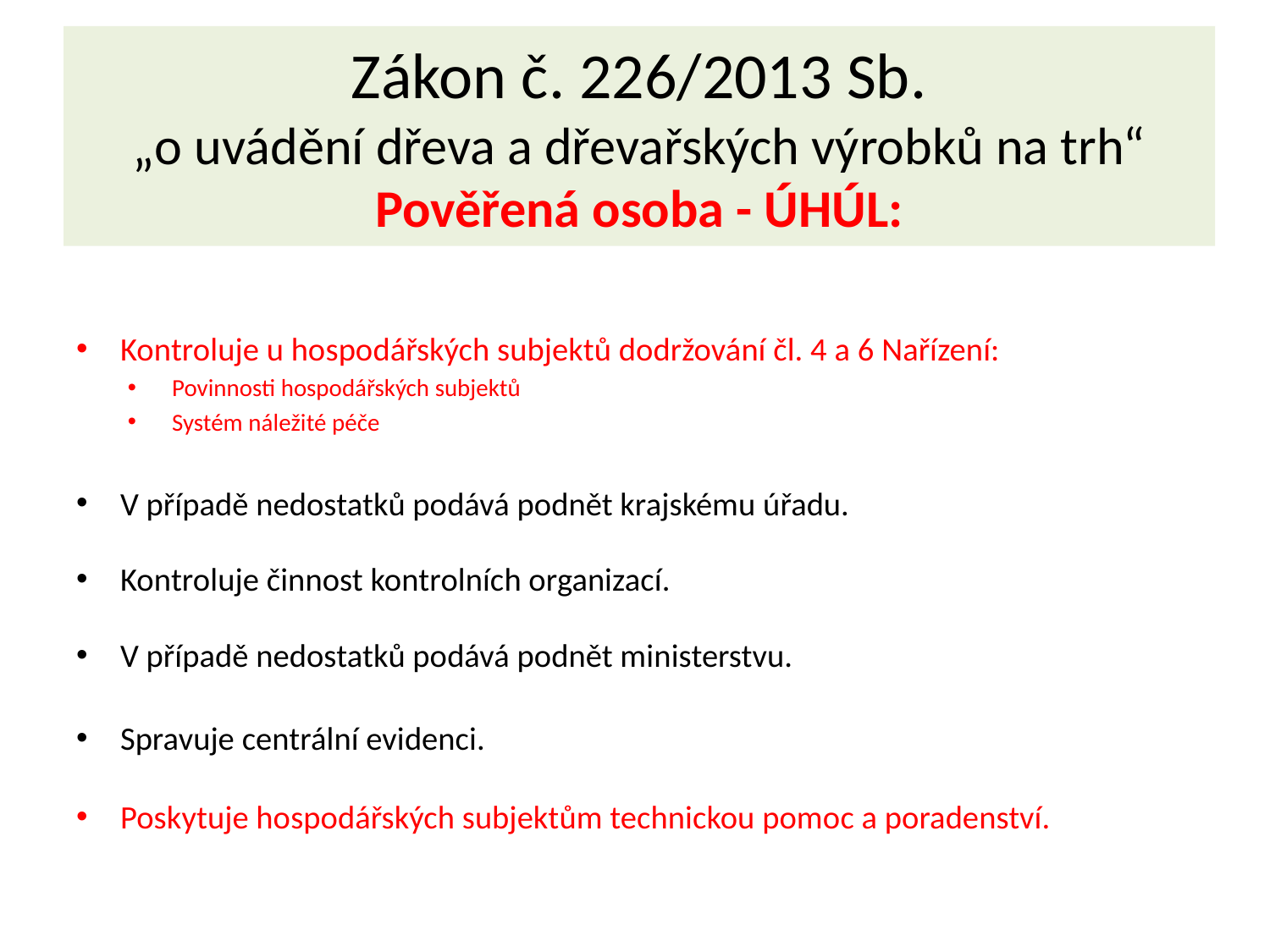

# Zákon č. 226/2013 Sb. „o uvádění dřeva a dřevařských výrobků na trh“ Pověřená osoba - ÚHÚL:

Kontroluje u hospodářských subjektů dodržování čl. 4 a 6 Nařízení:
Povinnosti hospodářských subjektů
Systém náležité péče

V případě nedostatků podává podnět krajskému úřadu.

Kontroluje činnost kontrolních organizací.

V případě nedostatků podává podnět ministerstvu.

Spravuje centrální evidenci.

Poskytuje hospodářských subjektům technickou pomoc a poradenství.